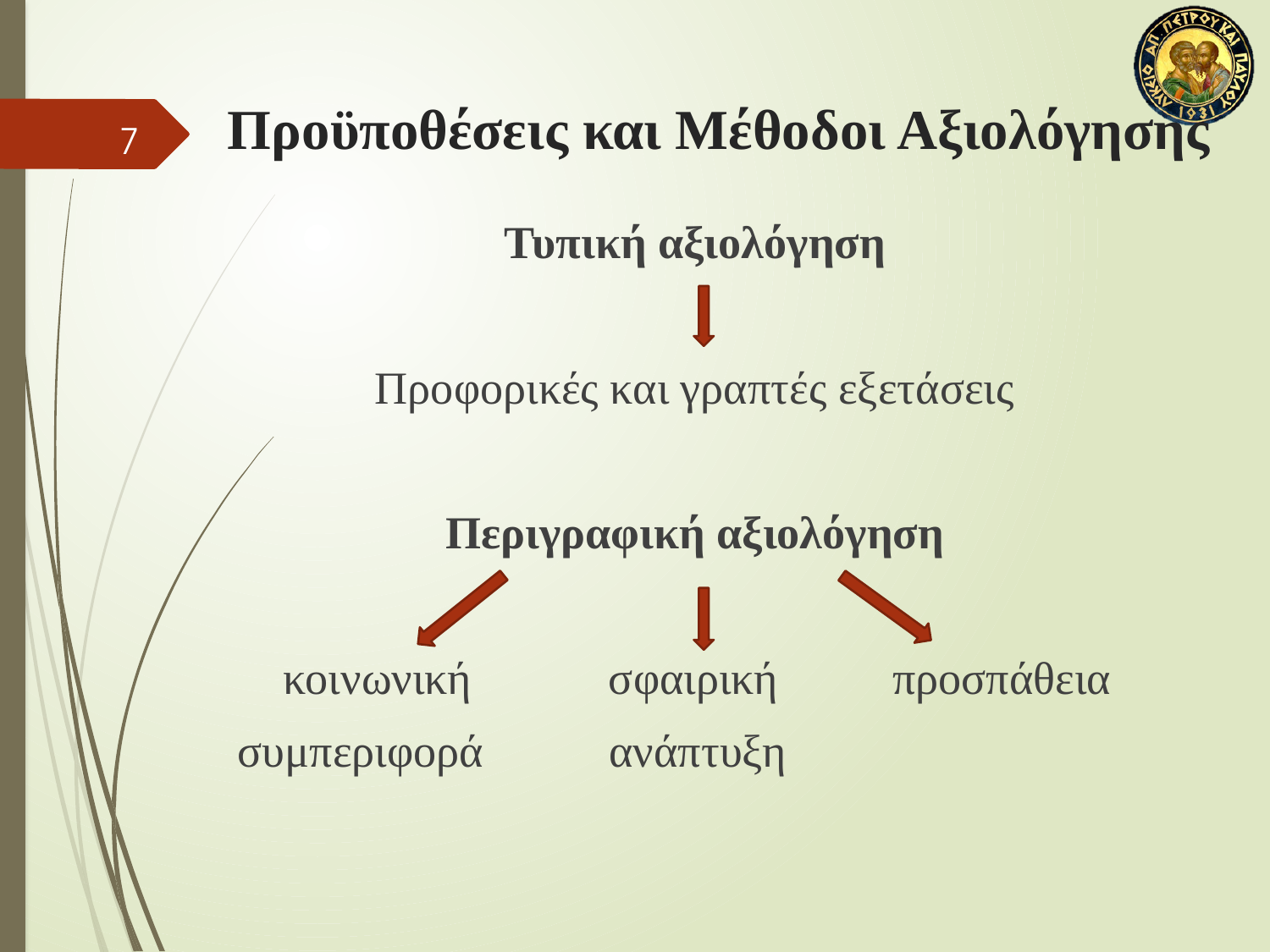

# Προϋποθέσεις και Μέθοδοι Αξιολόγησης
7
Τυπική αξιολόγηση

Προφορικές και γραπτές εξετάσεις

Περιγραφική αξιολόγηση

    κοινωνική            σφαιρική          προσπάθεια
συμπεριφορά           ανάπτυξη